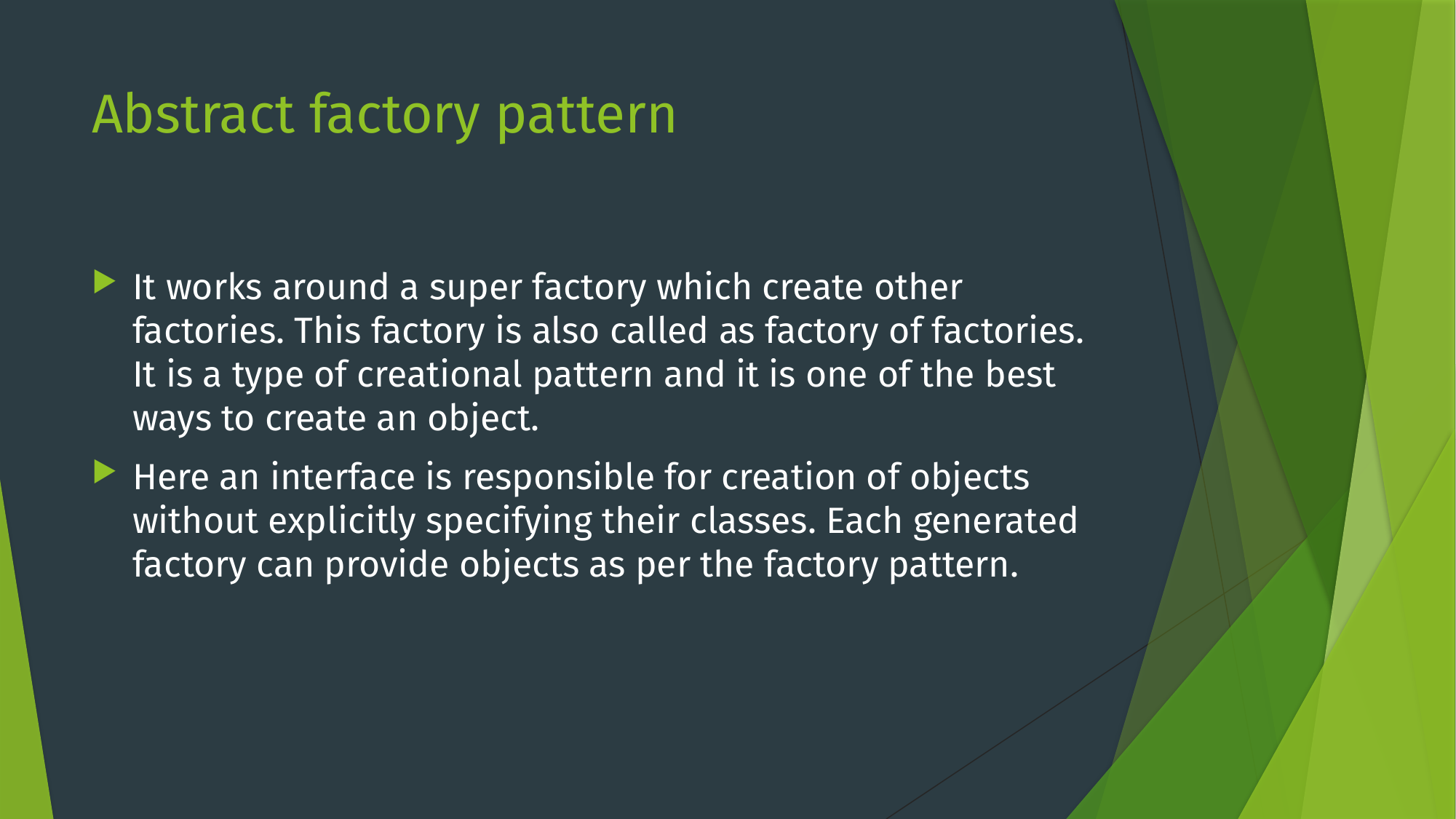

# Abstract factory pattern
It works around a super factory which create other factories. This factory is also called as factory of factories. It is a type of creational pattern and it is one of the best ways to create an object.
Here an interface is responsible for creation of objects without explicitly specifying their classes. Each generated factory can provide objects as per the factory pattern.